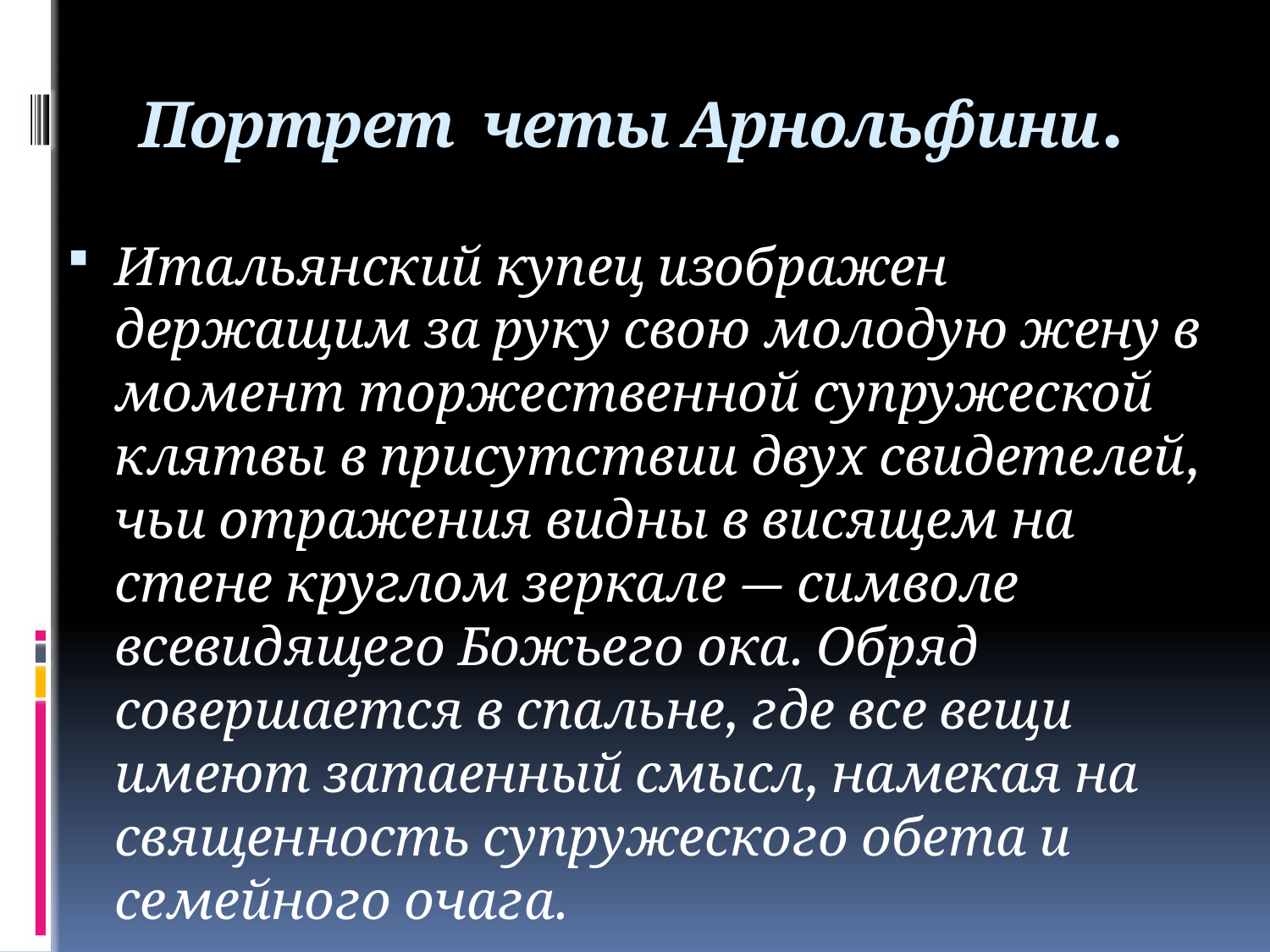

# Портрет  четы Арнольфини.
Итальянский купец изображен держащим за руку свою молодую жену в момент торжественной супружеской клятвы в присутствии двух свидетелей, чьи отражения видны в висящем на стене круглом зеркале — символе всевидящего Божьего ока. Обряд совершается в спальне, где все вещи имеют затаенный смысл, намекая на священность супружеского обета и семейного очага.